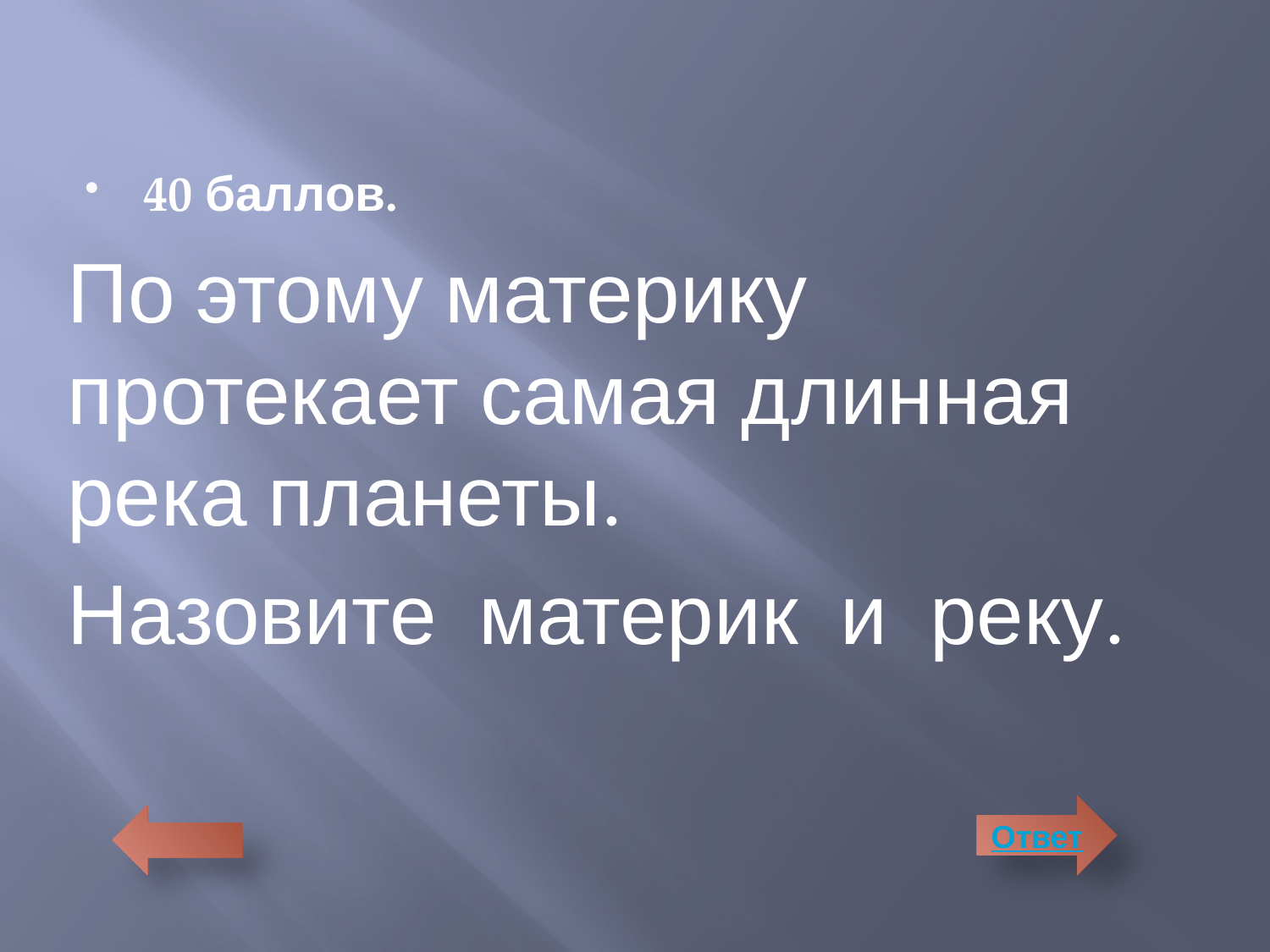

40 баллов.
По этому материку протекает самая длинная река планеты.
Назовите  материк  и  реку.
Ответ